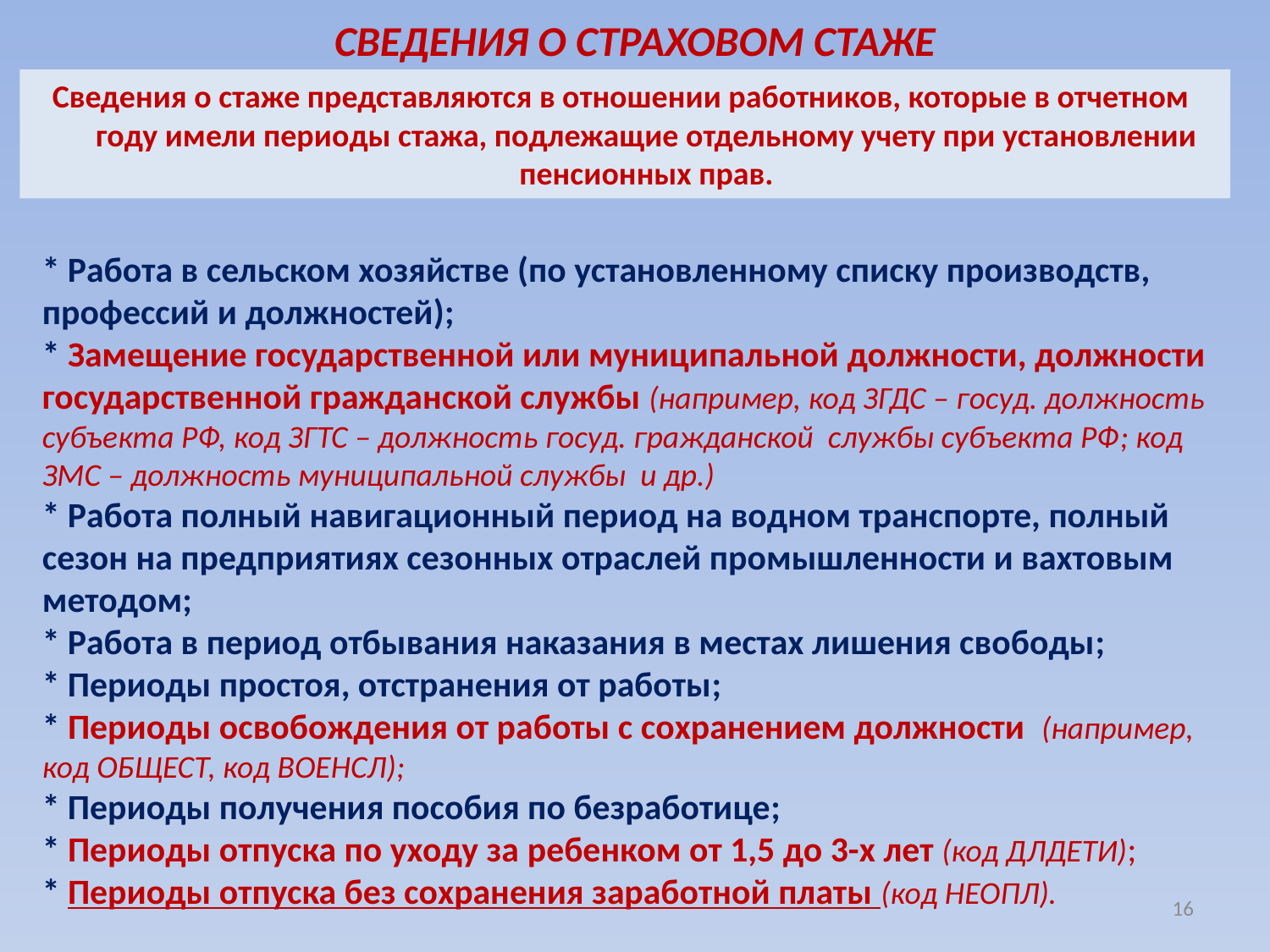

# СВЕДЕНИЯ О СТРАХОВОМ СТАЖЕ
Сведения о стаже представляются в отношении работников, которые в отчетном  году имели периоды стажа, подлежащие отдельному учету при установлении пенсионных прав.

* Работа в сельском хозяйстве (по установленному списку производств, профессий и должностей);
* Замещение государственной или муниципальной должности, должности государственной гражданской службы (например, код ЗГДС – госуд. должность субъекта РФ, код ЗГТС – должность госуд. гражданской  службы субъекта РФ; код ЗМС – должность муниципальной службы  и др.)
* Работа полный навигационный период на водном транспорте, полный сезон на предприятиях сезонных отраслей промышленности и вахтовым методом;
* Работа в период отбывания наказания в местах лишения свободы;
* Периоды простоя, отстранения от работы;
* Периоды освобождения от работы с сохранением должности  (например, код ОБЩЕСТ, код ВОЕНСЛ);
* Периоды получения пособия по безработице;
* Периоды отпуска по уходу за ребенком от 1,5 до 3-х лет (код ДЛДЕТИ);
* Периоды отпуска без сохранения заработной платы (код НЕОПЛ).
16